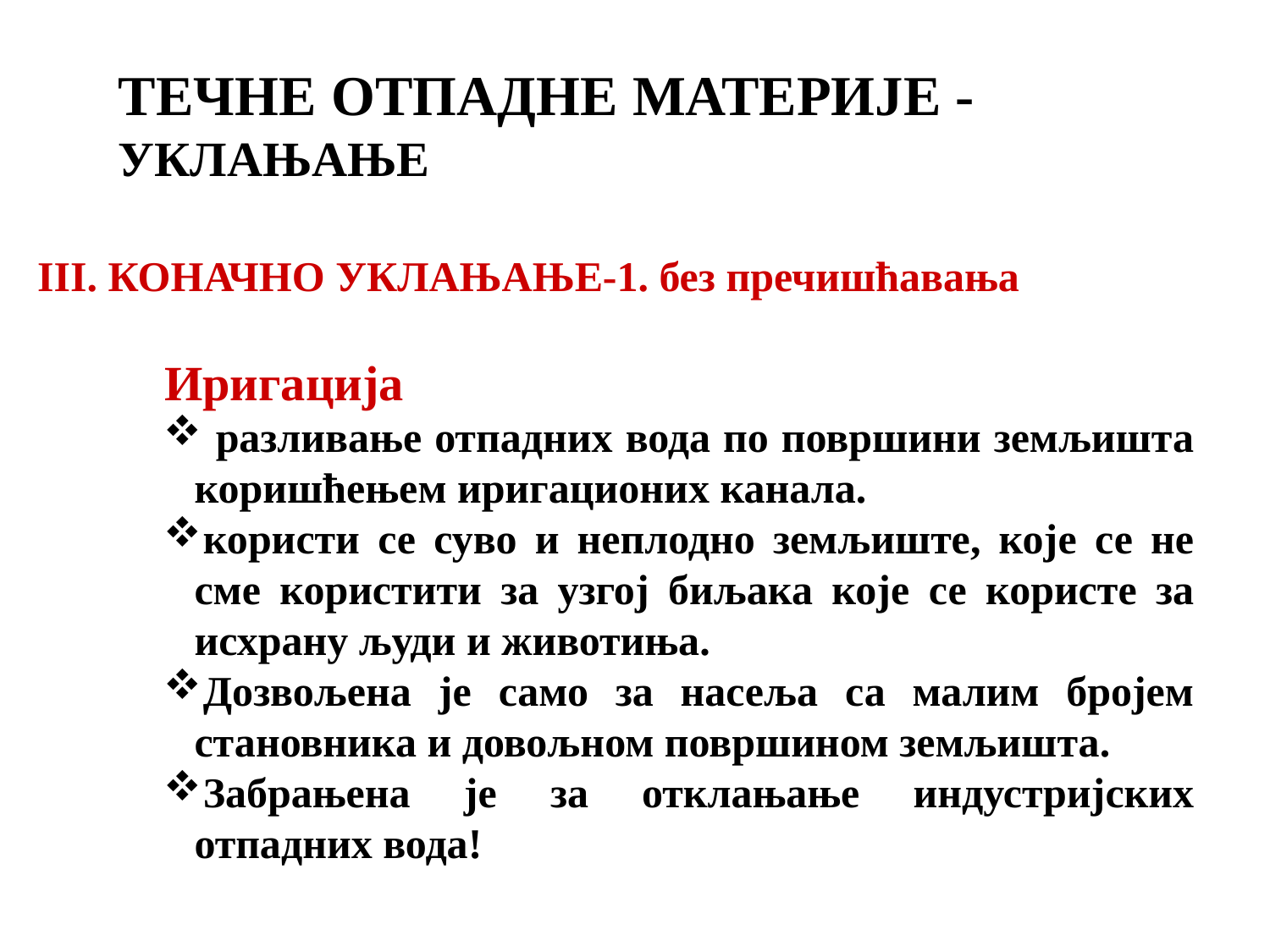

ТЕЧНЕ ОТПАДНЕ МАТЕРИЈЕ -
УКЛАЊАЊЕ
III. КОНАЧНО УКЛАЊАЊЕ-1. без пречишћавања

Иригација
 разливање отпадних вода по површини земљишта коришћењем иригационих канала.
користи се суво и неплодно земљиште, које се не сме користити за узгој биљака које се користе за исхрану људи и животиња.
Дозвољена је само за насеља са малим бројем становника и довољном површином земљишта.
Забрањена је за отклањање индустријских отпадних вода!